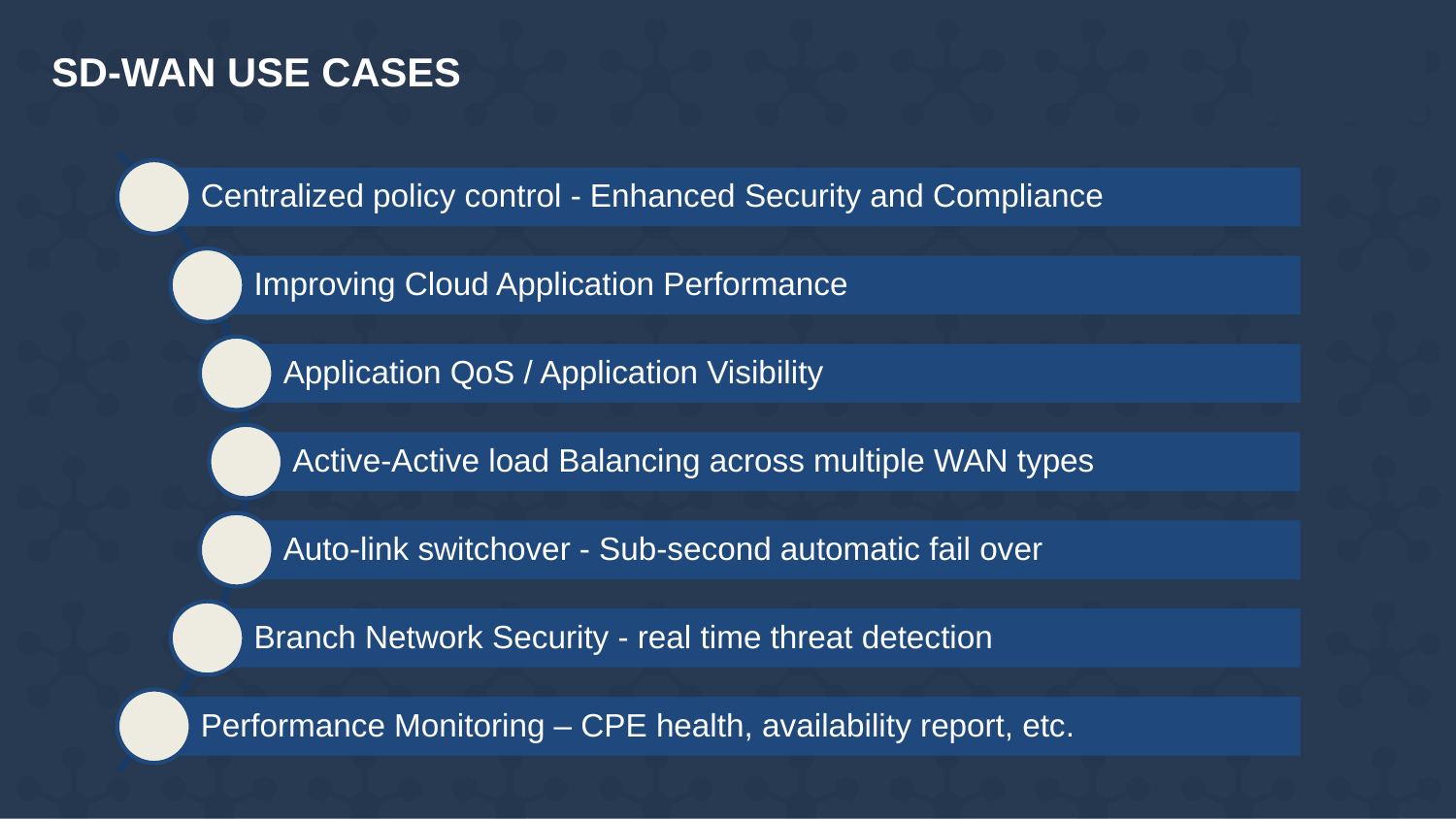

# SD-WAN USE CASES
Centralized policy control - Enhanced Security and Compliance
Improving Cloud Application Performance
Application QoS / Application Visibility
Active-Active load Balancing across multiple WAN types
Auto-link switchover - Sub-second automatic fail over
Branch Network Security - real time threat detection
Performance Monitoring – CPE health, availability report, etc.